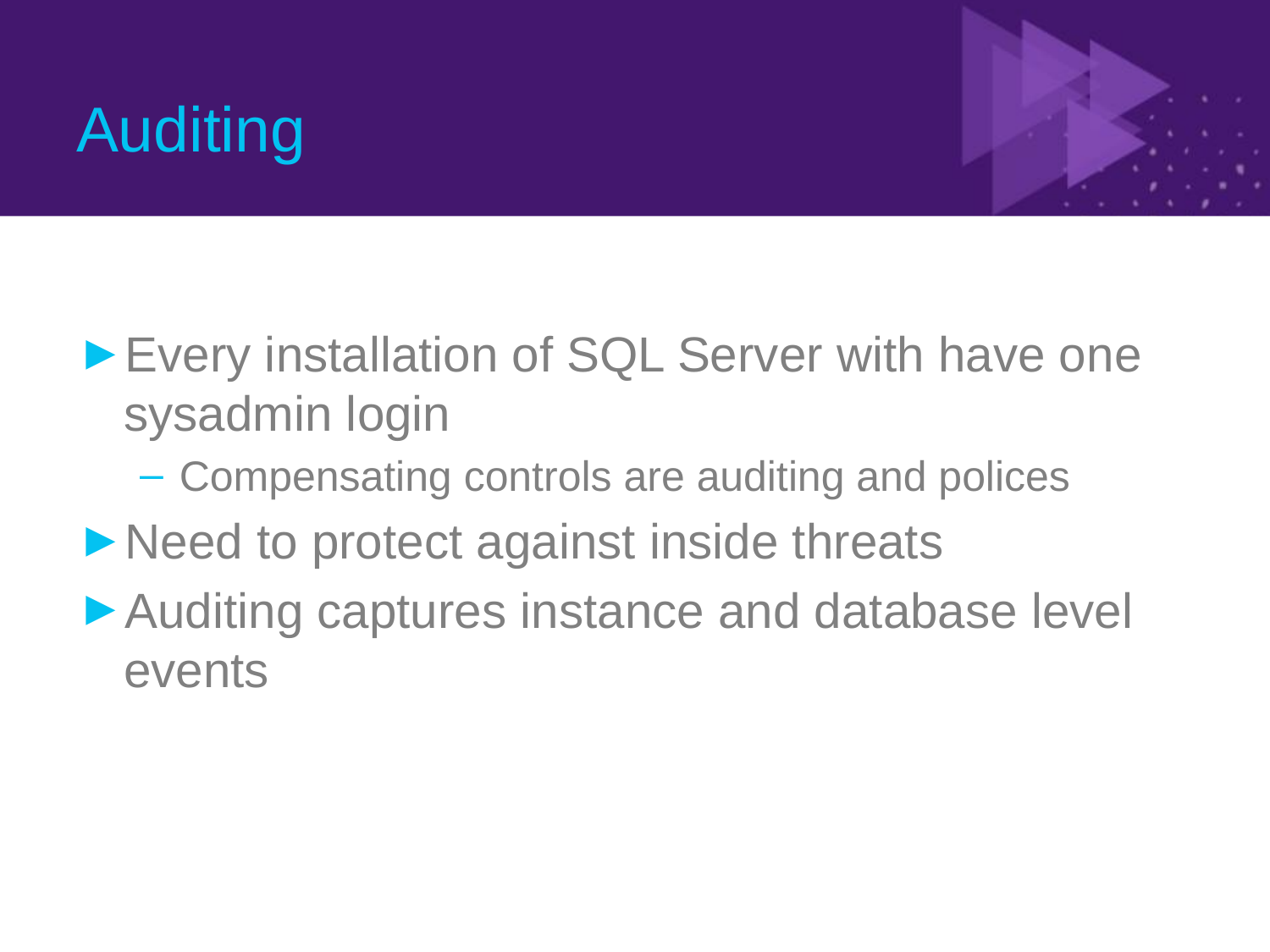

# Auditing
Every installation of SQL Server with have one sysadmin login
Compensating controls are auditing and polices
Need to protect against inside threats
Auditing captures instance and database level events